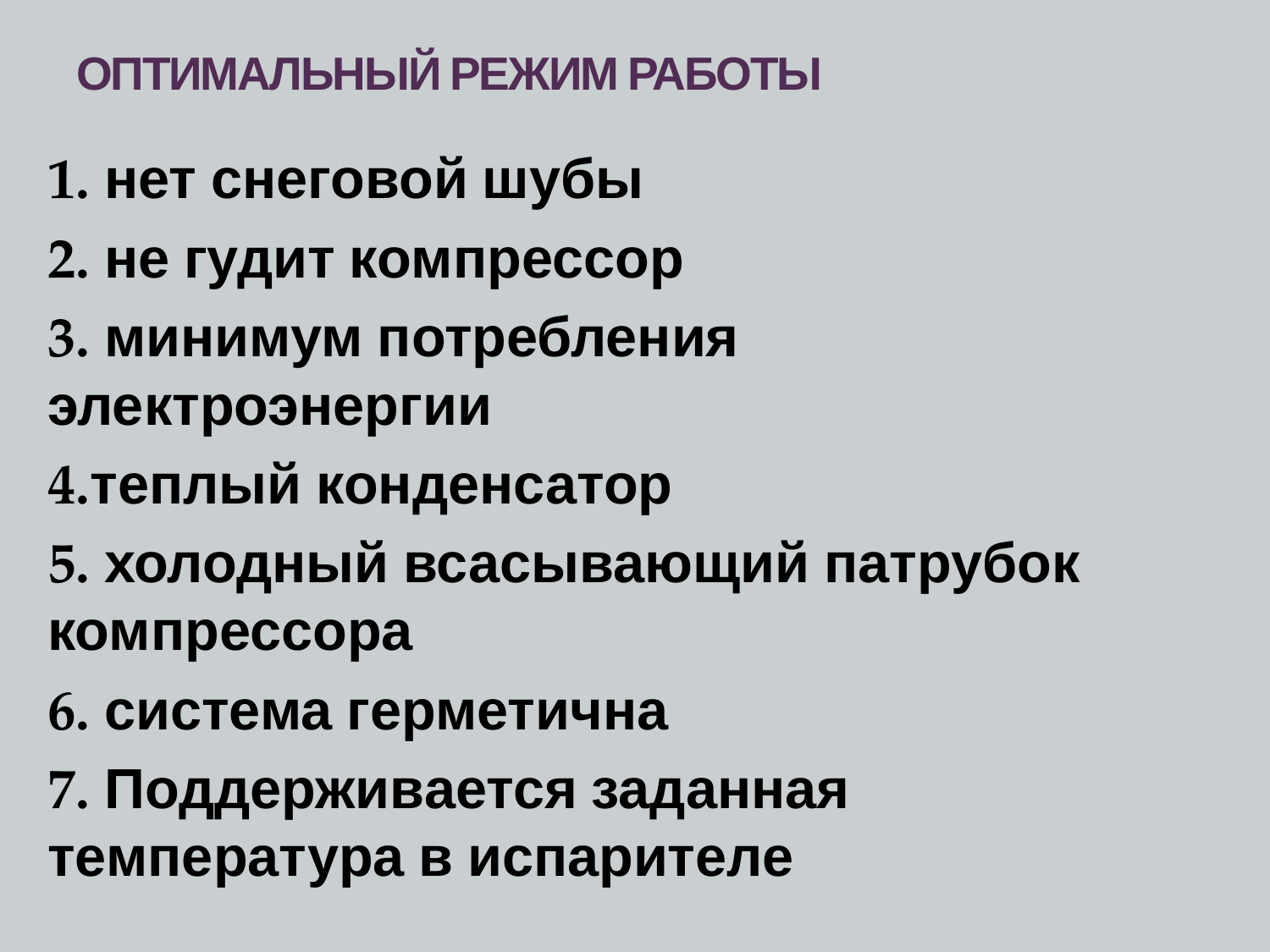

# ОПТИМАЛЬНЫЙ РЕЖИМ РАБОТЫ
1. нет снеговой шубы
2. не гудит компрессор
3. минимум потребления электроэнергии
4.теплый конденсатор
5. холодный всасывающий патрубок компрессора
6. система герметична
7. Поддерживается заданная температура в испарителе